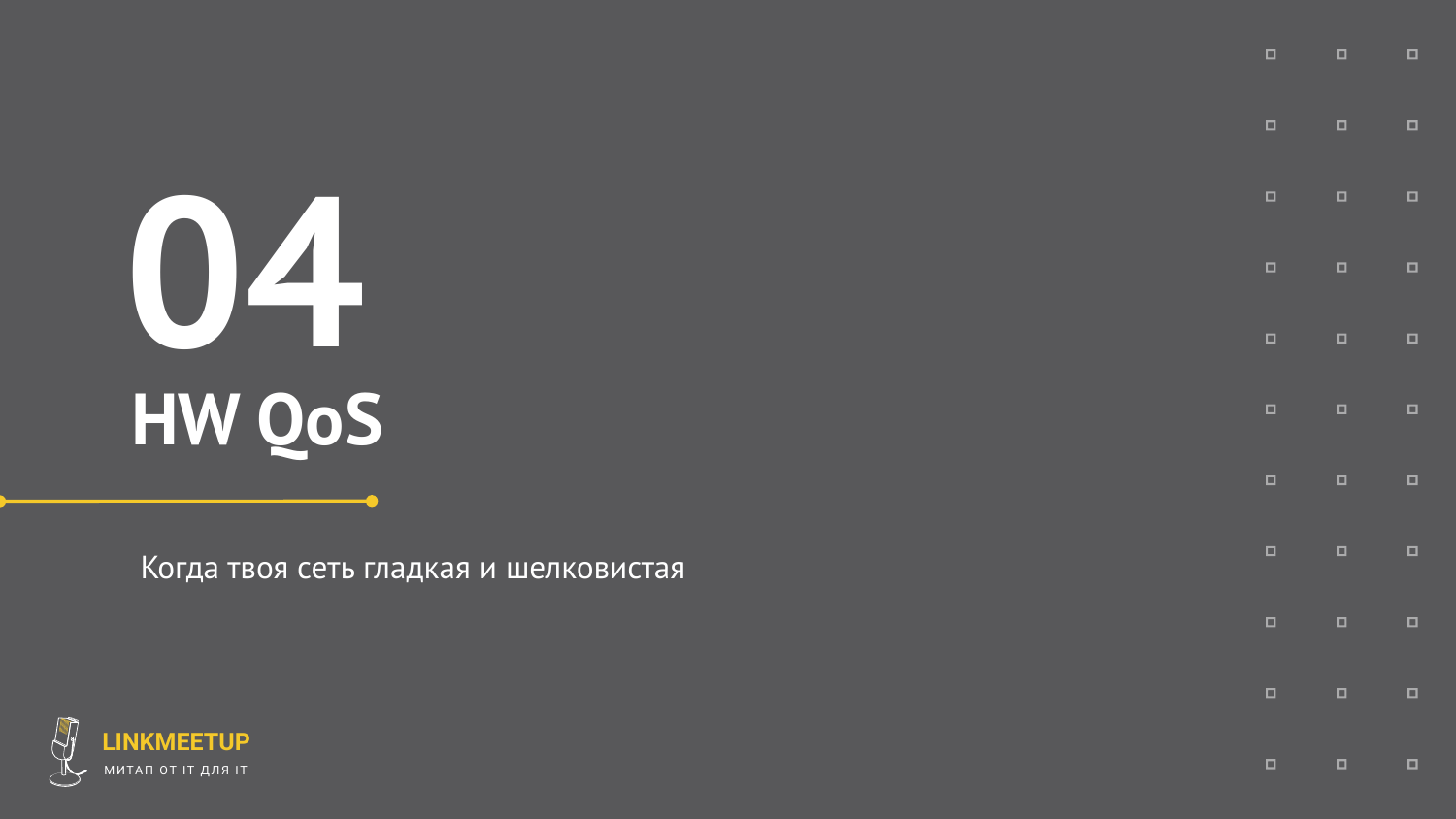

04
HW QoS
Когда твоя сеть гладкая и шелковистая

LINKMEETUP
МИТАП ОТ IT ДЛЯ IT